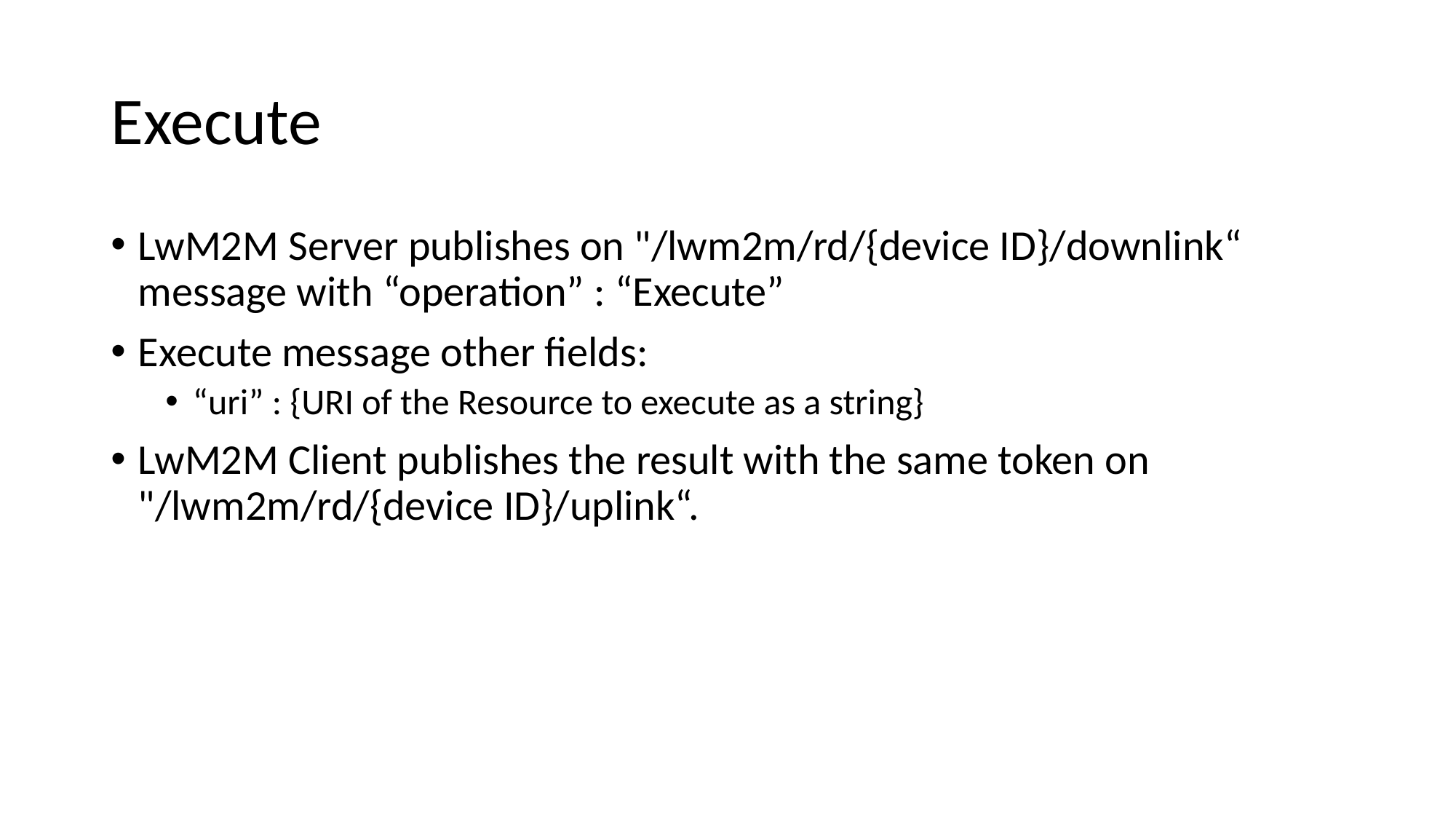

# Execute
LwM2M Server publishes on "/lwm2m/rd/{device ID}/downlink“ message with “operation” : “Execute”
Execute message other fields:
“uri” : {URI of the Resource to execute as a string}
LwM2M Client publishes the result with the same token on "/lwm2m/rd/{device ID}/uplink“.